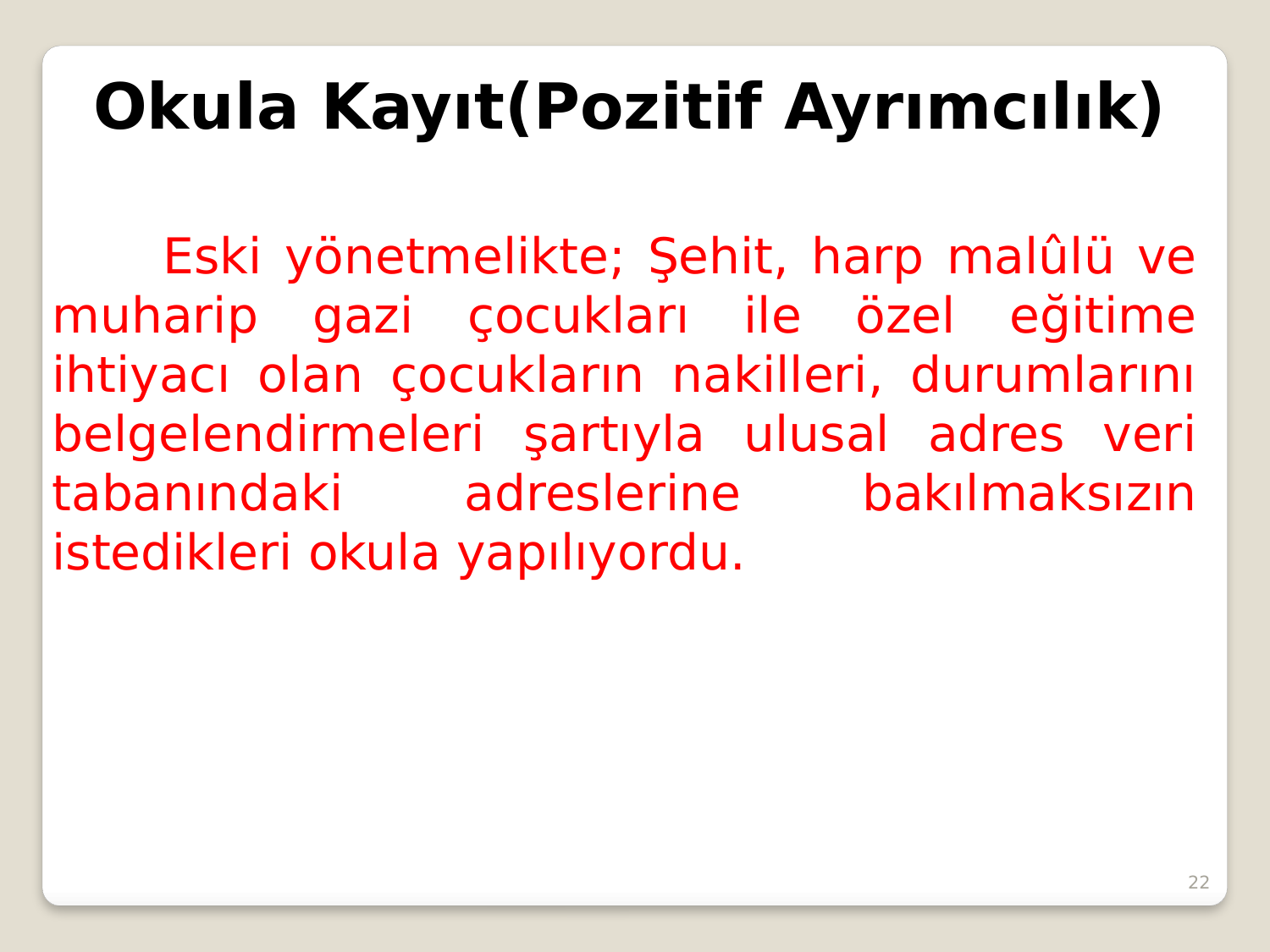

Okula Kayıt(Pozitif Ayrımcılık)

     Eski yönetmelikte; Şehit, harp malûlü ve muharip gazi çocukları ile özel eğitime ihtiyacı olan çocukların nakilleri, durumlarını belgelendirmeleri şartıyla ulusal adres veri tabanındaki adreslerine bakılmaksızın istedikleri okula yapılıyordu.
22